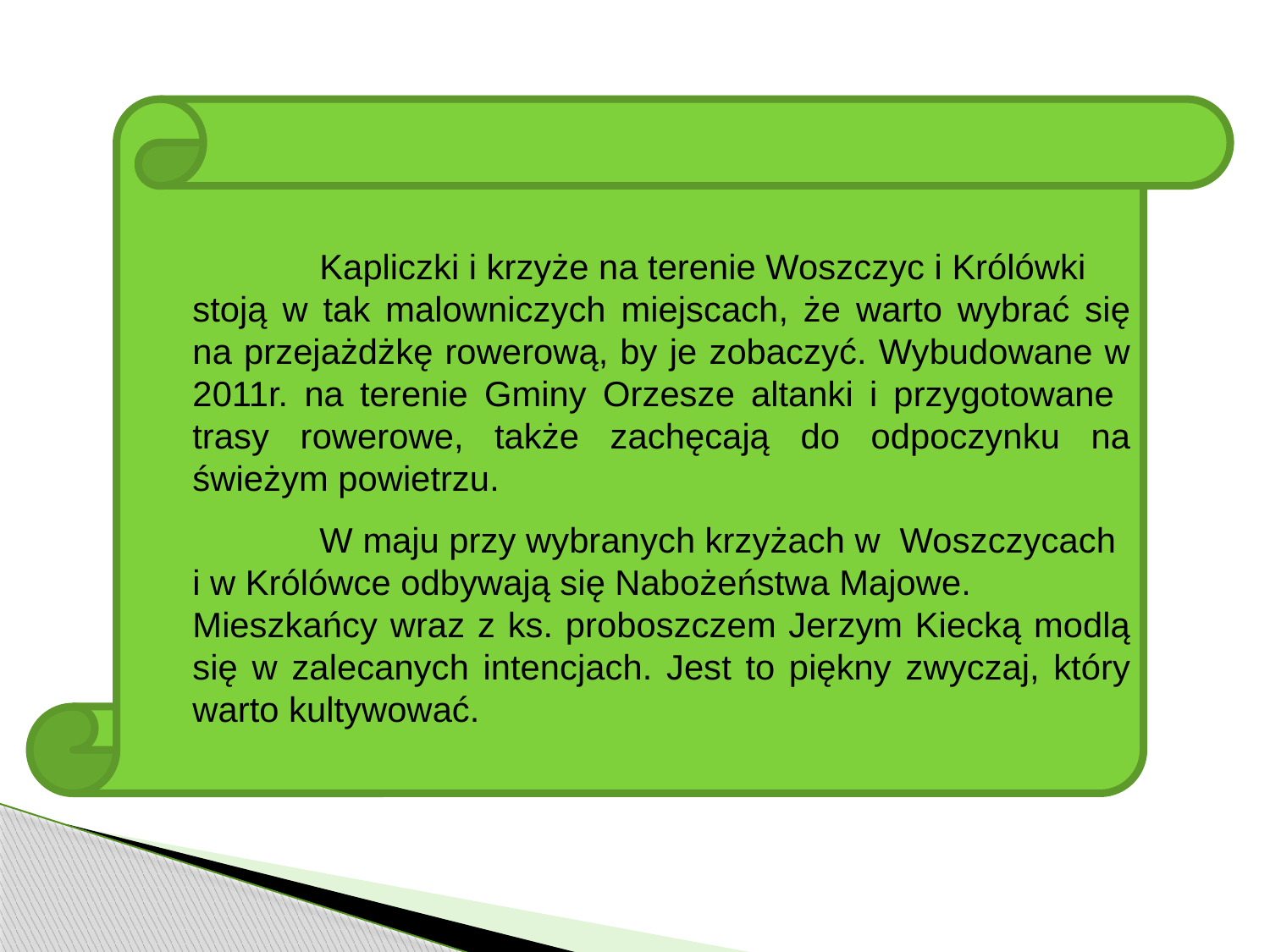

Kapliczki i krzyże na terenie Woszczyc i Królówki
stoją w tak malowniczych miejscach, że warto wybrać się na przejażdżkę rowerową, by je zobaczyć. Wybudowane w 2011r. na terenie Gminy Orzesze altanki i przygotowane  trasy rowerowe, także zachęcają do odpoczynku na świeżym powietrzu.

	W maju przy wybranych krzyżach w  Woszczycach
i w Królówce odbywają się Nabożeństwa Majowe.
Mieszkańcy wraz z ks. proboszczem Jerzym Kiecką modlą się w zalecanych intencjach. Jest to piękny zwyczaj, który warto kultywować.